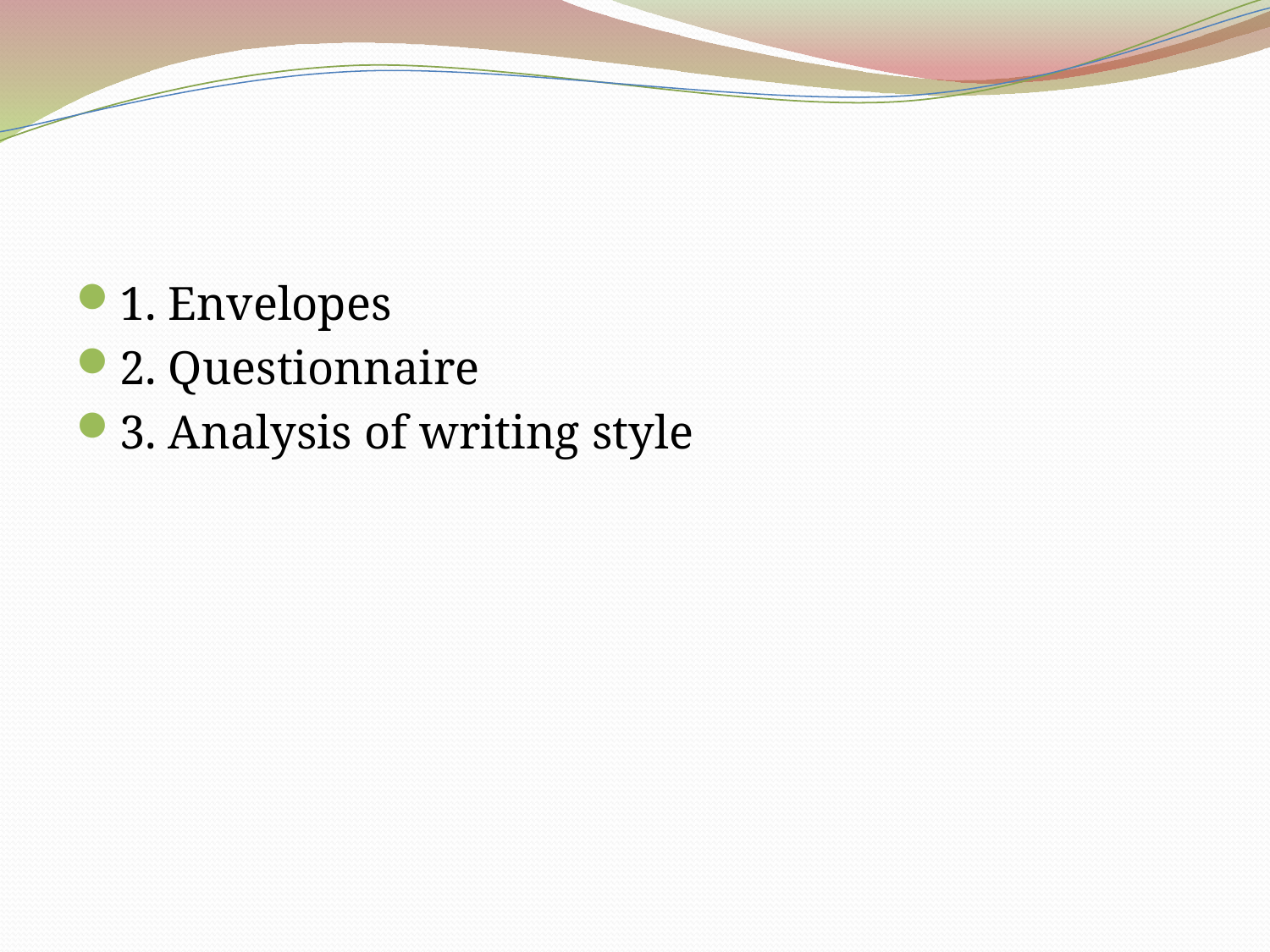

#
1. Envelopes
2. Questionnaire
3. Analysis of writing style